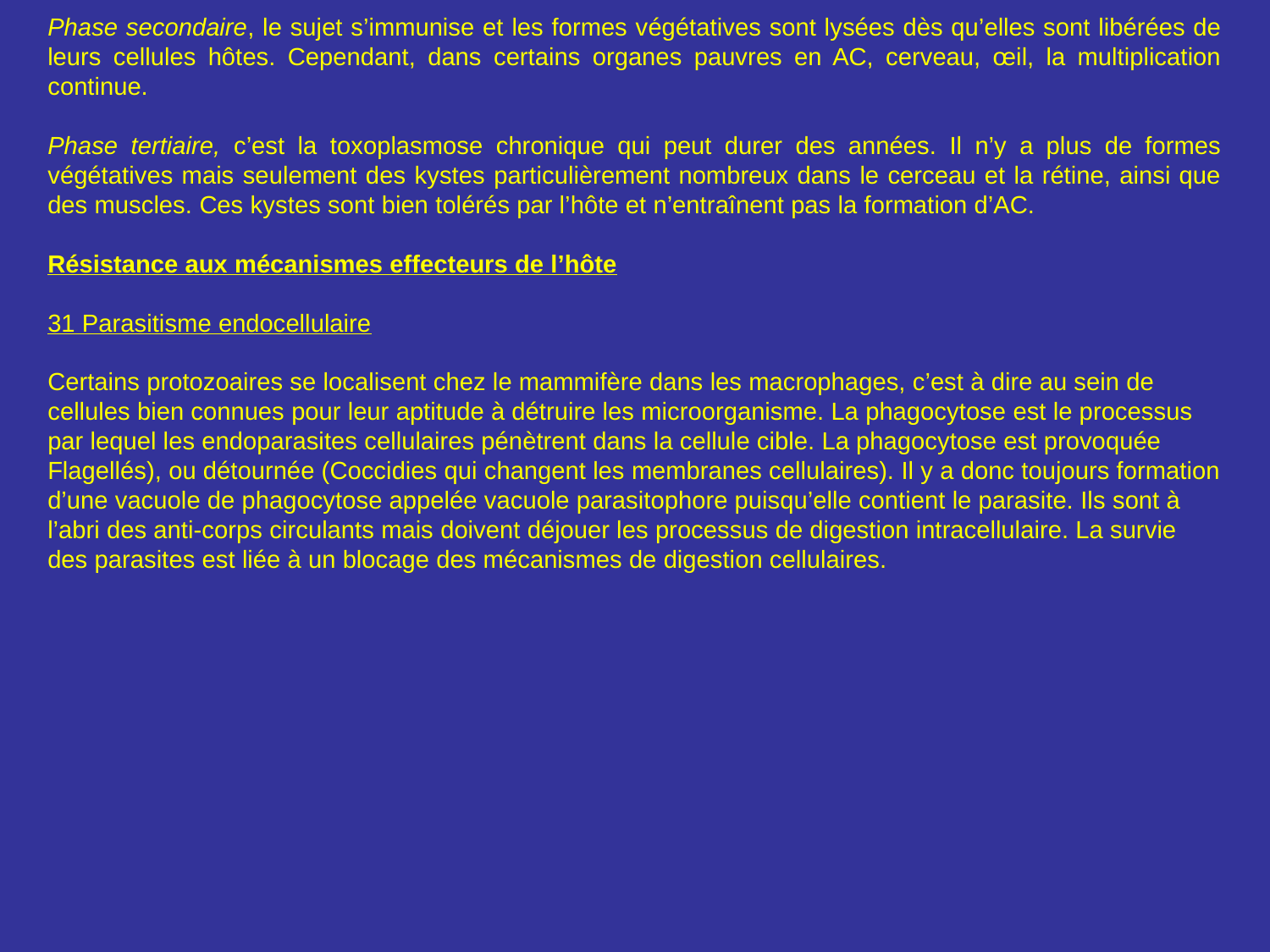

Toxoplasma gondi

Phase primaire, le parasite se multiplie dans les monocytes qui éclatent (multiplication végétative du parasite). Par voie sanguine, les formes végétatives se disséminent dans tous les viscères, endothélium, rate, foie. Au fur et à mesure que les AC augmentent, le parasitisme se réduit.

Phase secondaire, le sujet s’immunise et les formes végétatives sont lysées dès qu’elles sont libérées de leurs cellules hôtes. Cependant, dans certains organes pauvres en AC, cerveau, œil, la multiplication continue.

Phase tertiaire, c’est la toxoplasmose chronique qui peut durer des années. Il n’y a plus de formes végétatives mais seulement des kystes particulièrement nombreux dans le cerceau et la rétine, ainsi que des muscles. Ces kystes sont bien tolérés par l’hôte et n’entraînent pas la formation d’AC.

Résistance aux mécanismes effecteurs de l’hôte

31 Parasitisme endocellulaire

Certains protozoaires se localisent chez le mammifère dans les macrophages, c’est à dire au sein de cellules bien connues pour leur aptitude à détruire les microorganisme. La phagocytose est le processus par lequel les endoparasites cellulaires pénètrent dans la cellule cible. La phagocytose est provoquée Flagellés), ou détournée (Coccidies qui changent les membranes cellulaires). Il y a donc toujours formation d’une vacuole de phagocytose appelée vacuole parasitophore puisqu’elle contient le parasite. Ils sont à l’abri des anti-corps circulants mais doivent déjouer les processus de digestion intracellulaire. La survie des parasites est liée à un blocage des mécanismes de digestion cellulaires.